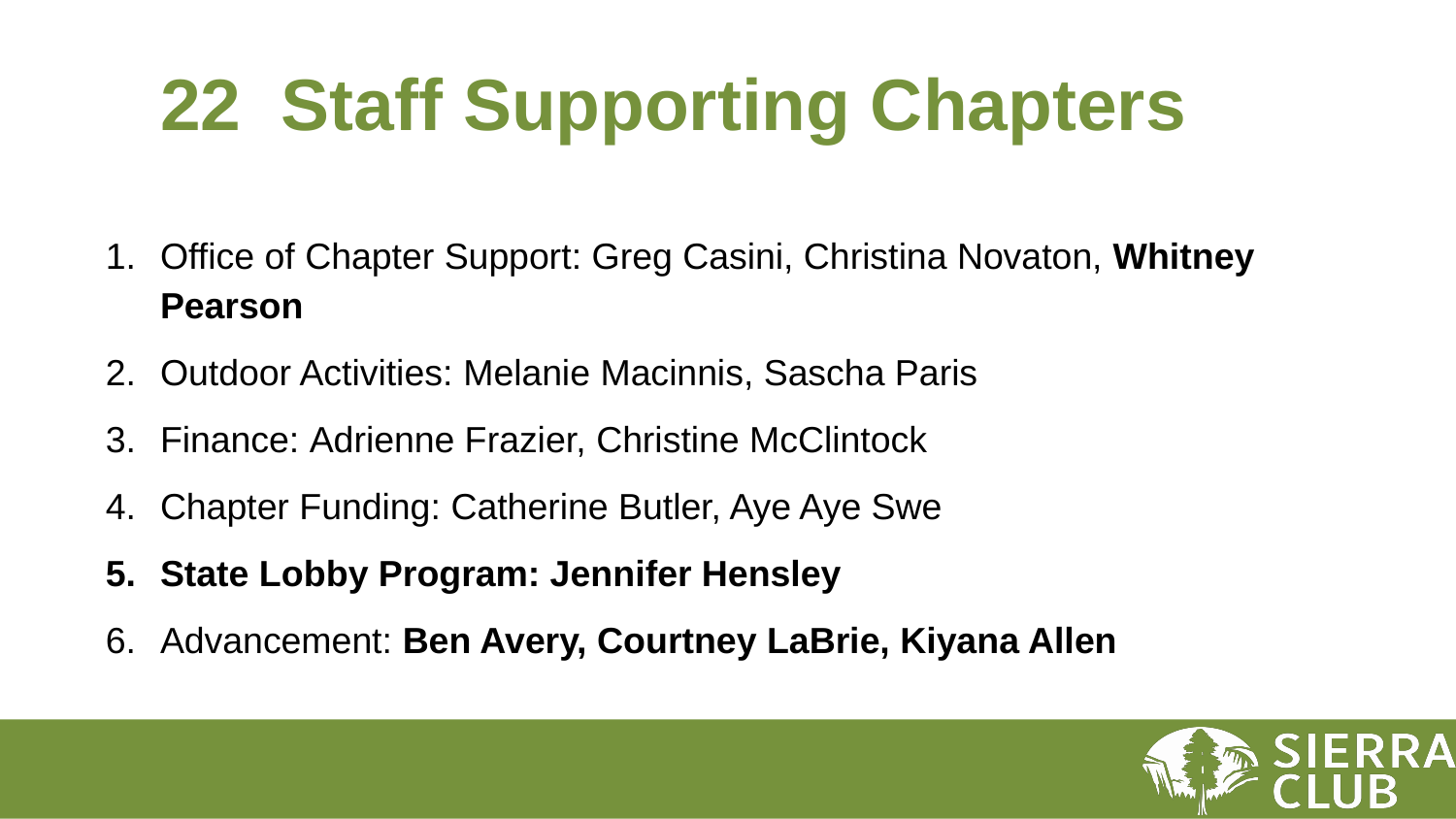

# 22  Staff Supporting Chapters
Office of Chapter Support: Greg Casini, Christina Novaton, Whitney Pearson

Outdoor Activities: Melanie Macinnis, Sascha Paris

Finance: Adrienne Frazier, Christine McClintock

Chapter Funding: Catherine Butler, Aye Aye Swe

State Lobby Program: Jennifer Hensley

Advancement: Ben Avery, Courtney LaBrie, Kiyana Allen